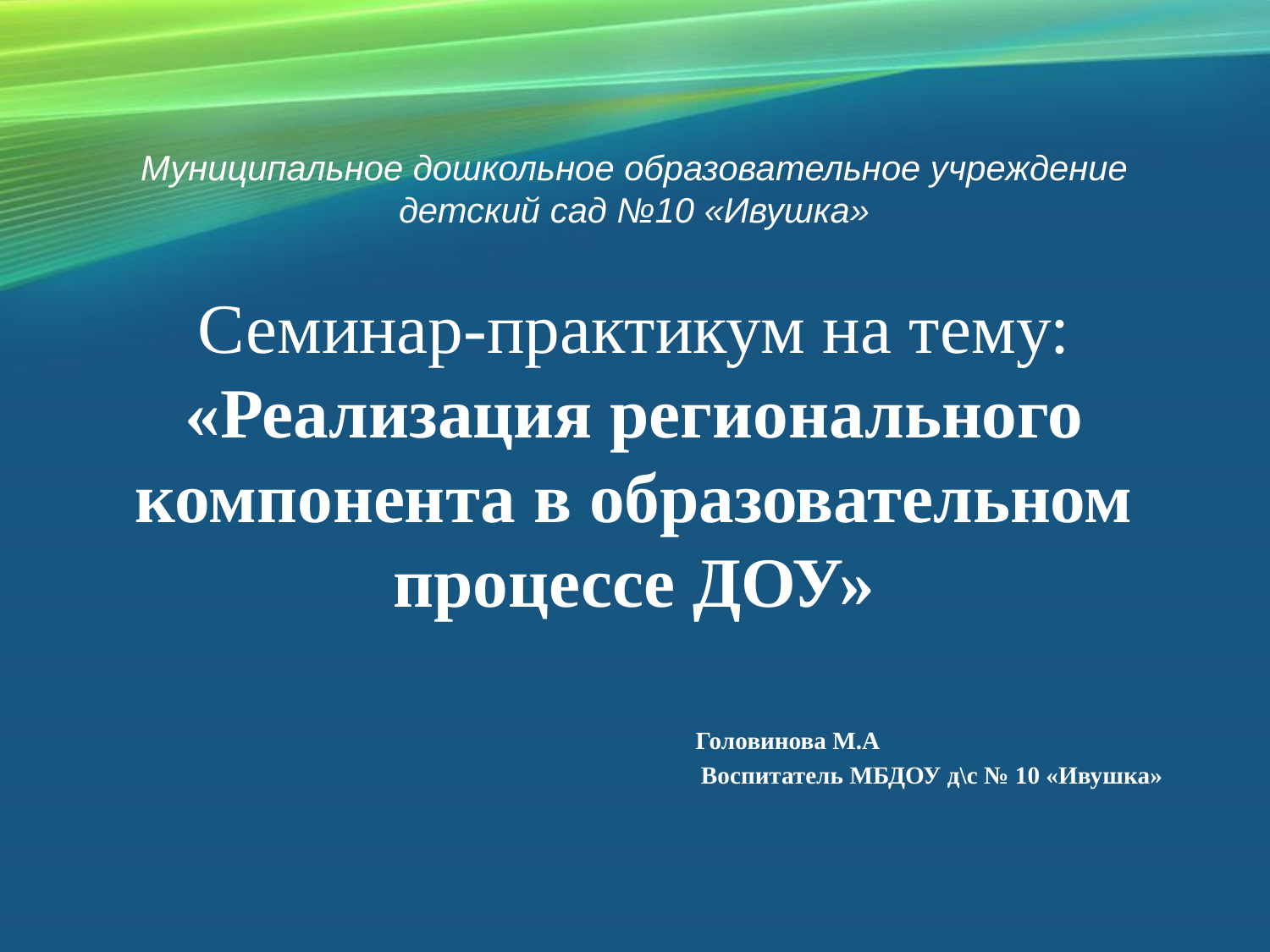

# Муниципальное дошкольное образовательное учреждение детский сад №10 «Ивушка»
Семинар-практикум на тему: «Реализация регионального компонента в образовательном процессе ДОУ»

                                                  Головинова М.А
                                                                                                 Воспитатель МБДОУ д\с № 10 «Ивушка»